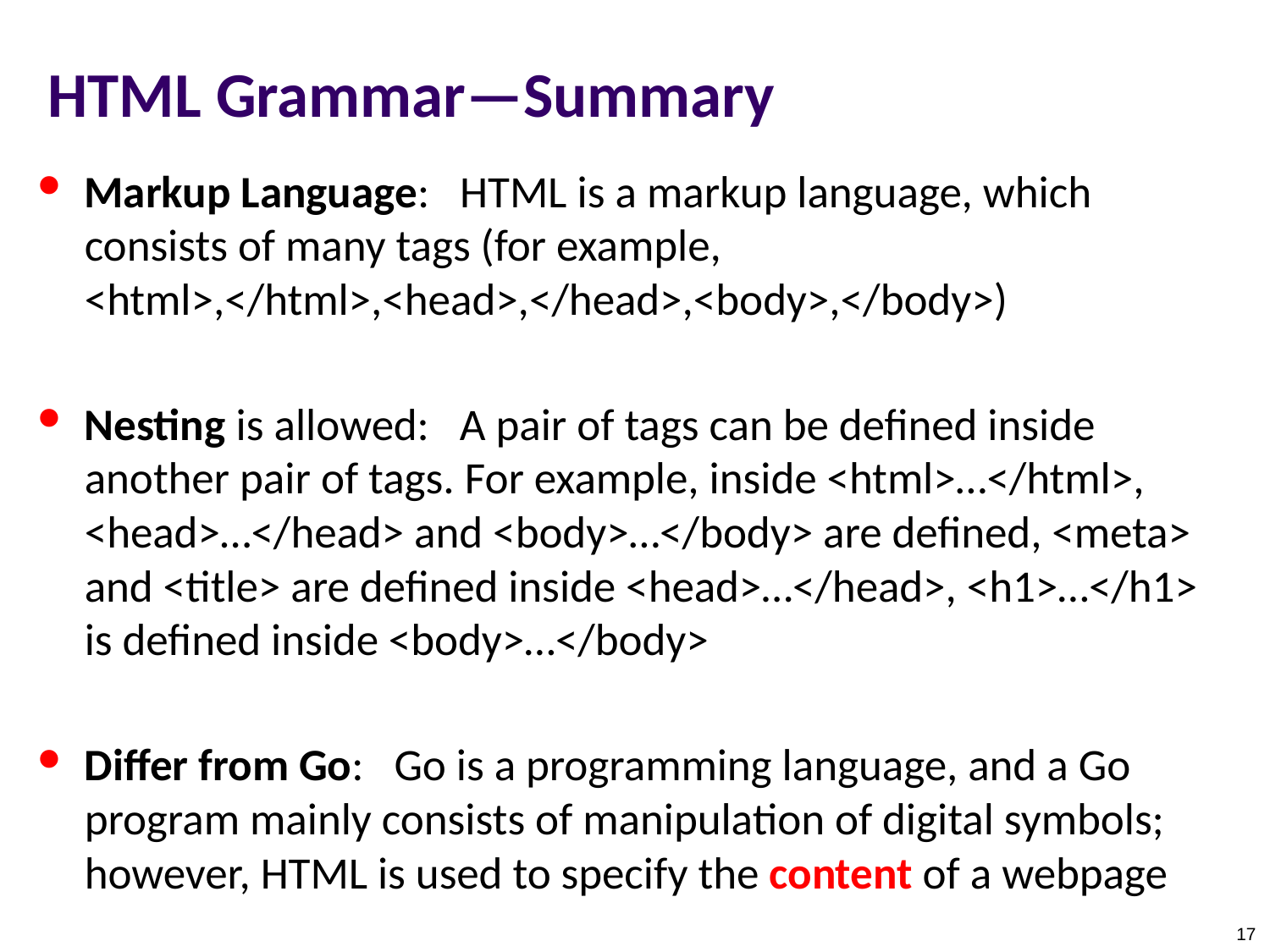

# HTML Grammar—Summary
Markup Language:   HTML is a markup language, which consists of many tags (for example, <html>,</html>,<head>,</head>,<body>,</body>)

Nesting is allowed:   A pair of tags can be defined inside another pair of tags. For example, inside <html>…</html>, <head>…</head> and <body>…</body> are defined, <meta> and <title> are defined inside <head>…</head>, <h1>…</h1> is defined inside <body>…</body>

Differ from Go:   Go is a programming language, and a Go program mainly consists of manipulation of digital symbols; however, HTML is used to specify the content of a webpage

17